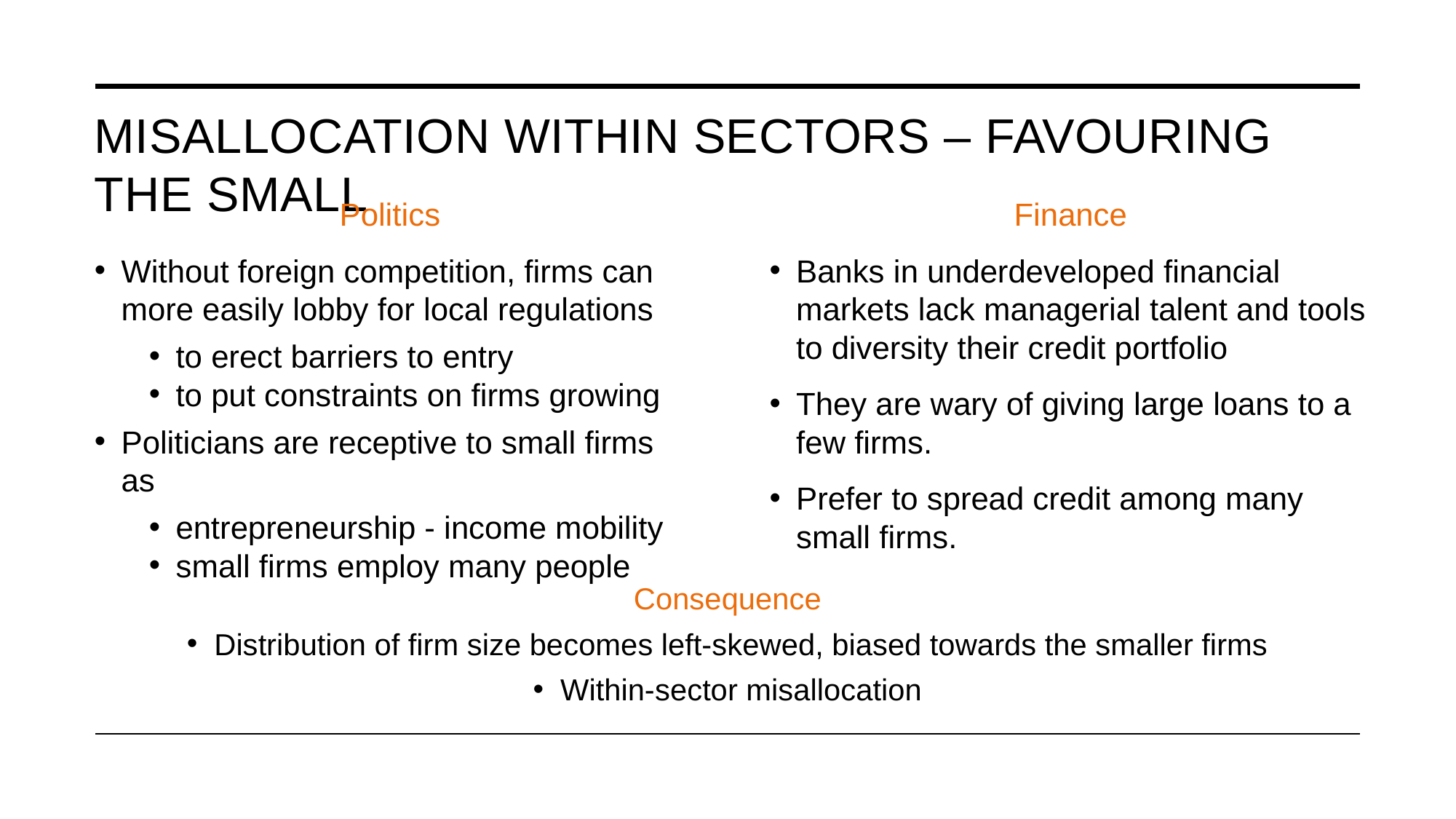

# Misallocation within sectors – favouring the small
Politics
Without foreign competition, firms can more easily lobby for local regulations
to erect barriers to entry
to put constraints on firms growing
Politicians are receptive to small firms as
entrepreneurship - income mobility
small firms employ many people
Finance
Banks in underdeveloped financial markets lack managerial talent and tools to diversity their credit portfolio
They are wary of giving large loans to a few firms.
Prefer to spread credit among many small firms.
Consequence
Distribution of firm size becomes left-skewed, biased towards the smaller firms
Within-sector misallocation